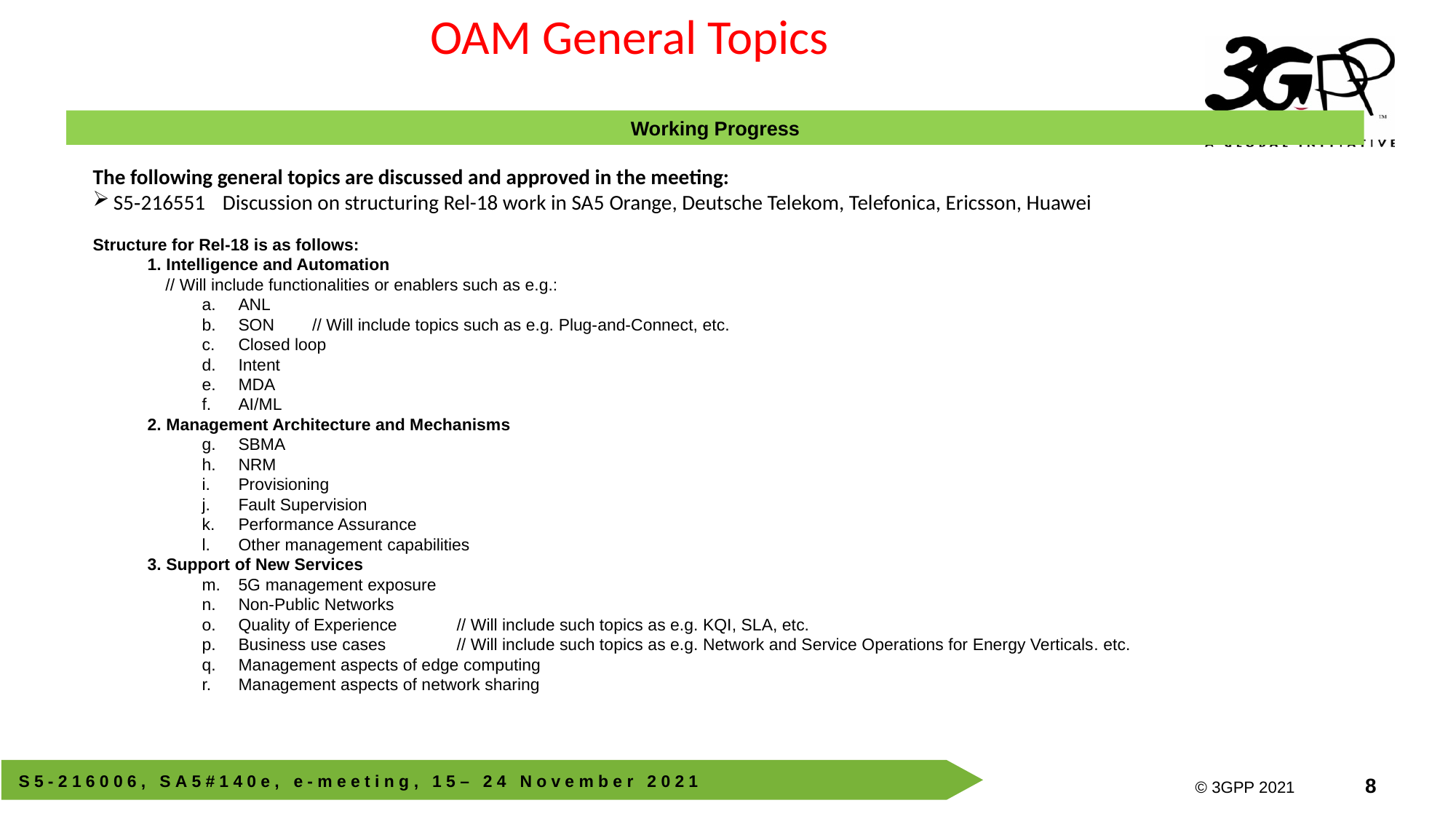

OAM General Topics
Working Progress
The following general topics are discussed and approved in the meeting:
S5‑216551	Discussion on structuring Rel-18 work in SA5 Orange, Deutsche Telekom, Telefonica, Ericsson, Huawei

Structure for Rel-18 is as follows:
1. Intelligence and Automation
	// Will include functionalities or enablers such as e.g.:
ANL
SON        // Will include topics such as e.g. Plug-and-Connect, etc.
Closed loop
Intent
MDA
AI/ML
2. Management Architecture and Mechanisms
SBMA
NRM
Provisioning
Fault Supervision
Performance Assurance
Other management capabilities
3. Support of New Services
5G management exposure
Non-Public Networks
Quality of Experience	// Will include such topics as e.g. KQI, SLA, etc.
Business use cases 	// Will include such topics as e.g. Network and Service Operations for Energy Verticals. etc.
Management aspects of edge computing
Management aspects of network sharing